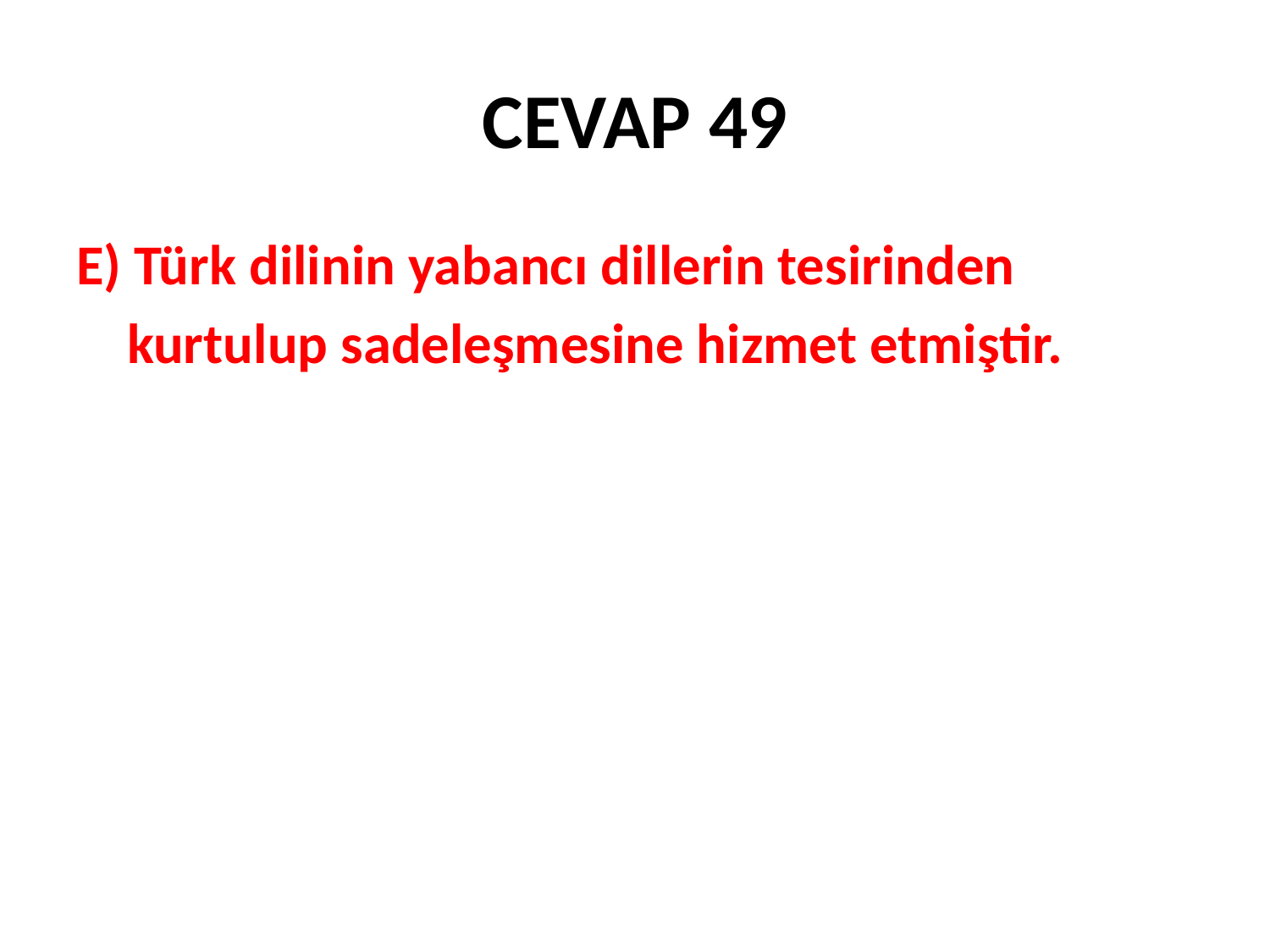

# CEVAP 49
E) Türk dilinin yabancı dillerin tesirinden
    kurtulup sadeleşmesine hizmet etmiştir.